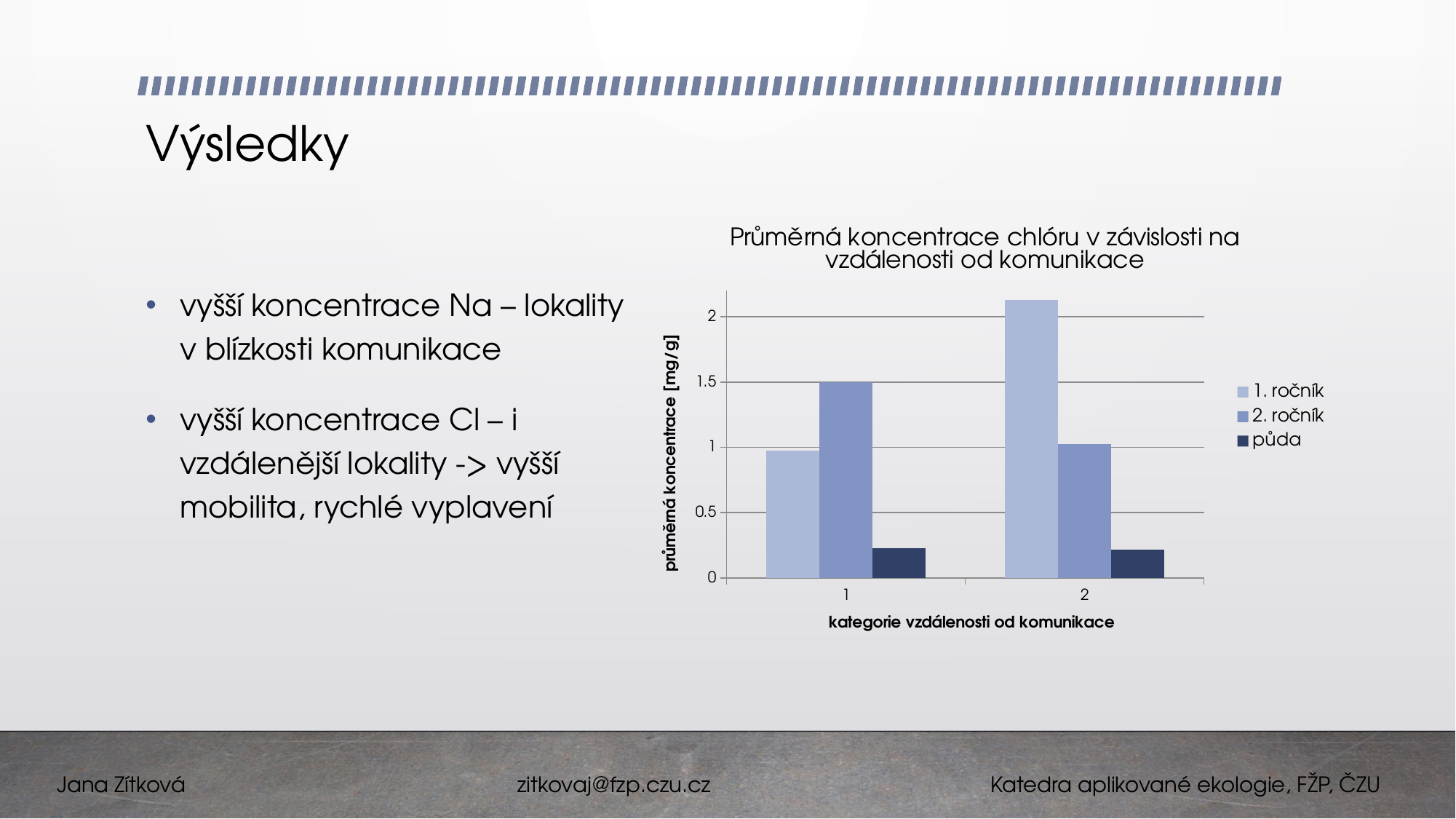

# Výsledky

### Chart: Průměrná koncentrace chlóru v závislosti na vzdálenosti od komunikace

| Category |  |  |  |
|---|---|---|---|
vyšší koncentrace Na – lokality v blízkosti komunikace
vyšší koncentrace Cl – i vzdálenější lokality -> vyšší mobilita, rychlé vyplavení

   Jana Zítková                                                         zitkovaj@fzp.czu.cz                                                Katedra aplikované ekologie, FŽP, ČZU